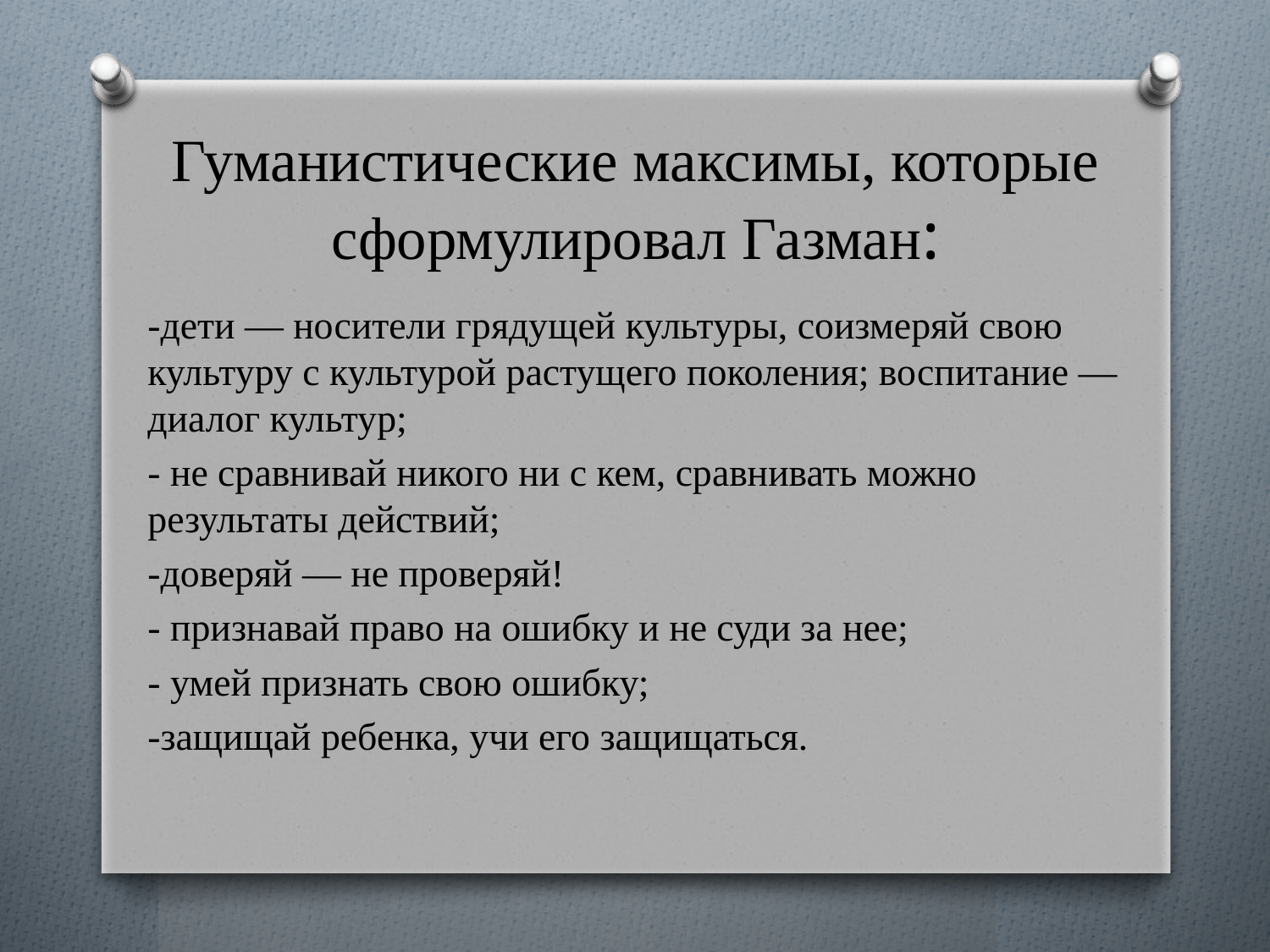

# Гуманистические максимы, которые сформулировал Газман:
-дети — носители грядущей культуры, соизмеряй свою культуру с культурой растущего поколения; воспитание — диалог культур;
- не сравнивай никого ни с кем, сравнивать можно результаты действий;
-доверяй — не проверяй!
- признавай право на ошибку и не суди за нее;
- умей признать свою ошибку;
-защищай ребенка, учи его защищаться.